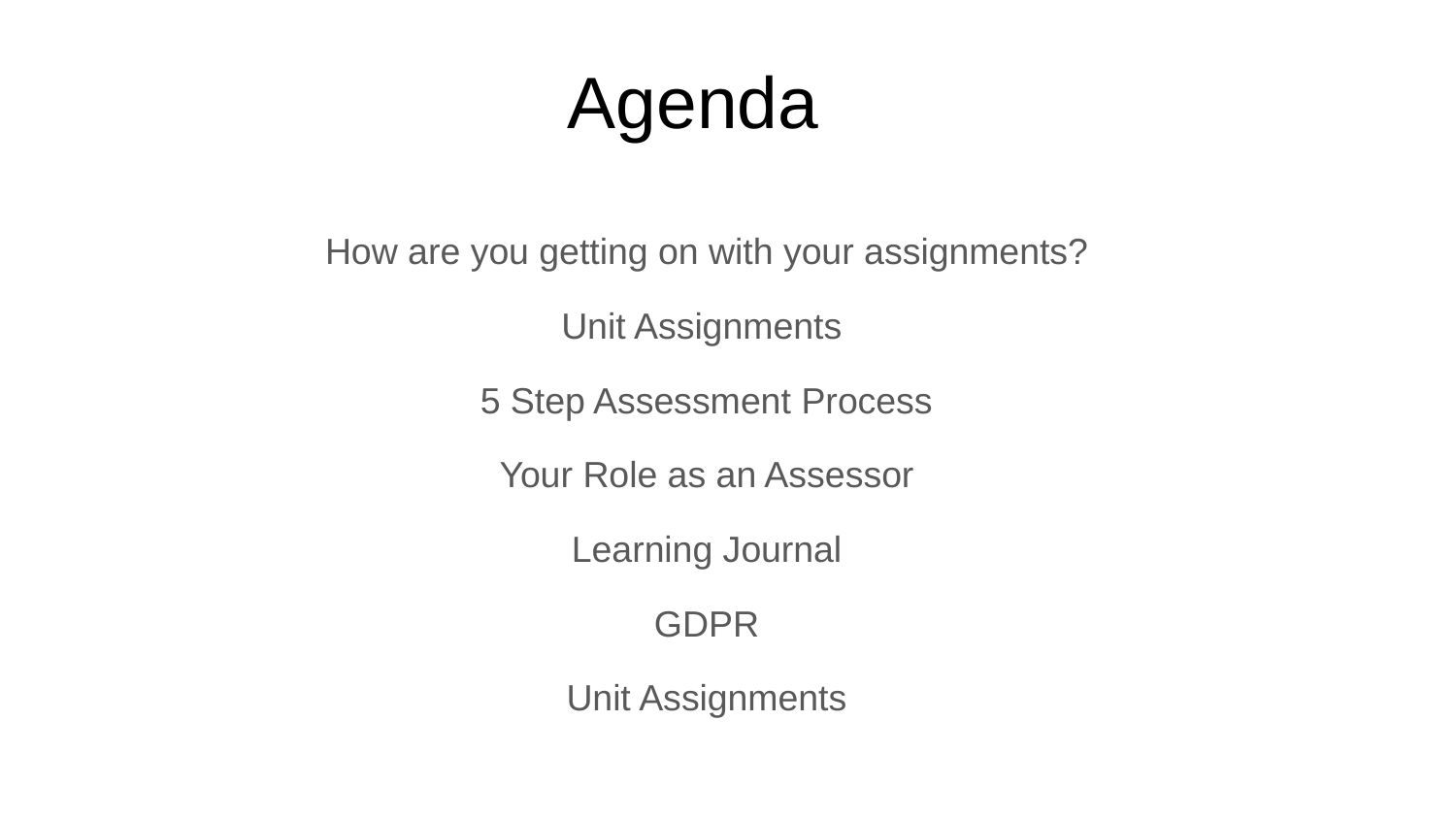

# Agenda

How are you getting on with your assignments?
Unit Assignments
5 Step Assessment Process
Your Role as an Assessor
Learning Journal
GDPR
Unit Assignments